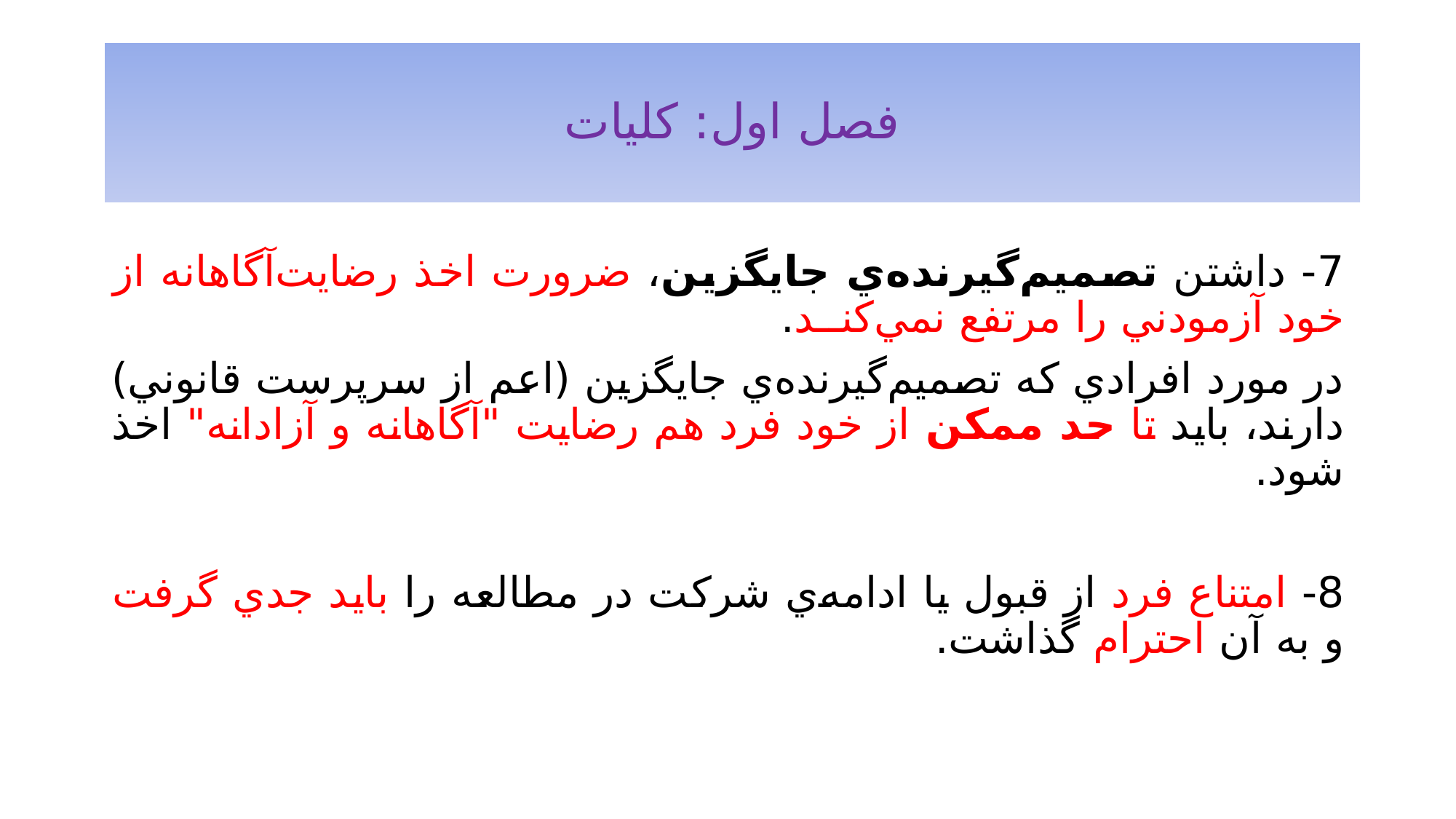

# فصل اول: کليات
7- داشتن تصميم‌گيرنده‌ي جايگزين، ضرورت اخذ رضايت‌آگاهانه از خود آزمودني را مرتفع نمي‌کنــد.
در مورد افرادي که تصميم‌گيرنده‌ي جايگزين (اعم از سرپرست قانوني) دارند، بايد تا حد ممکن از خود فرد هم رضايت "آگاهانه و آزادانه" اخذ شود.

8- امتناع فرد از قبول يا ادامه‌ي شرکت در مطالعه را بايد جدي گرفت و به آن احترام گذاشت.